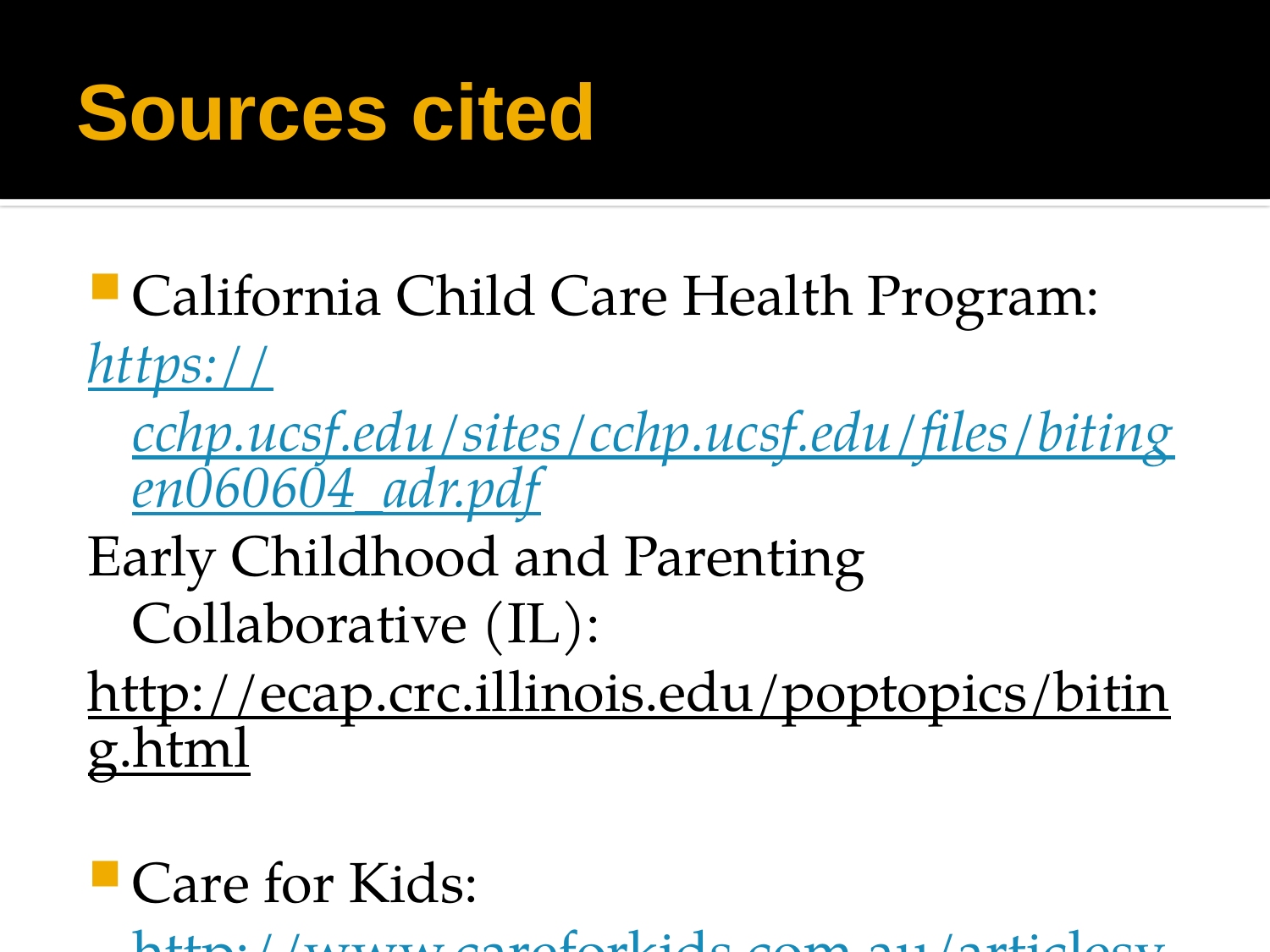

# Sources cited
California Child Care Health Program:
https://cchp.ucsf.edu/sites/cchp.ucsf.edu/files/bitingen060604_adr.pdf
Early Childhood and Parenting Collaborative (IL):
http://ecap.crc.illinois.edu/poptopics/biting.html
Care for Kids: http://www.careforkids.com.au/articlesv2/article.asp?ID=79